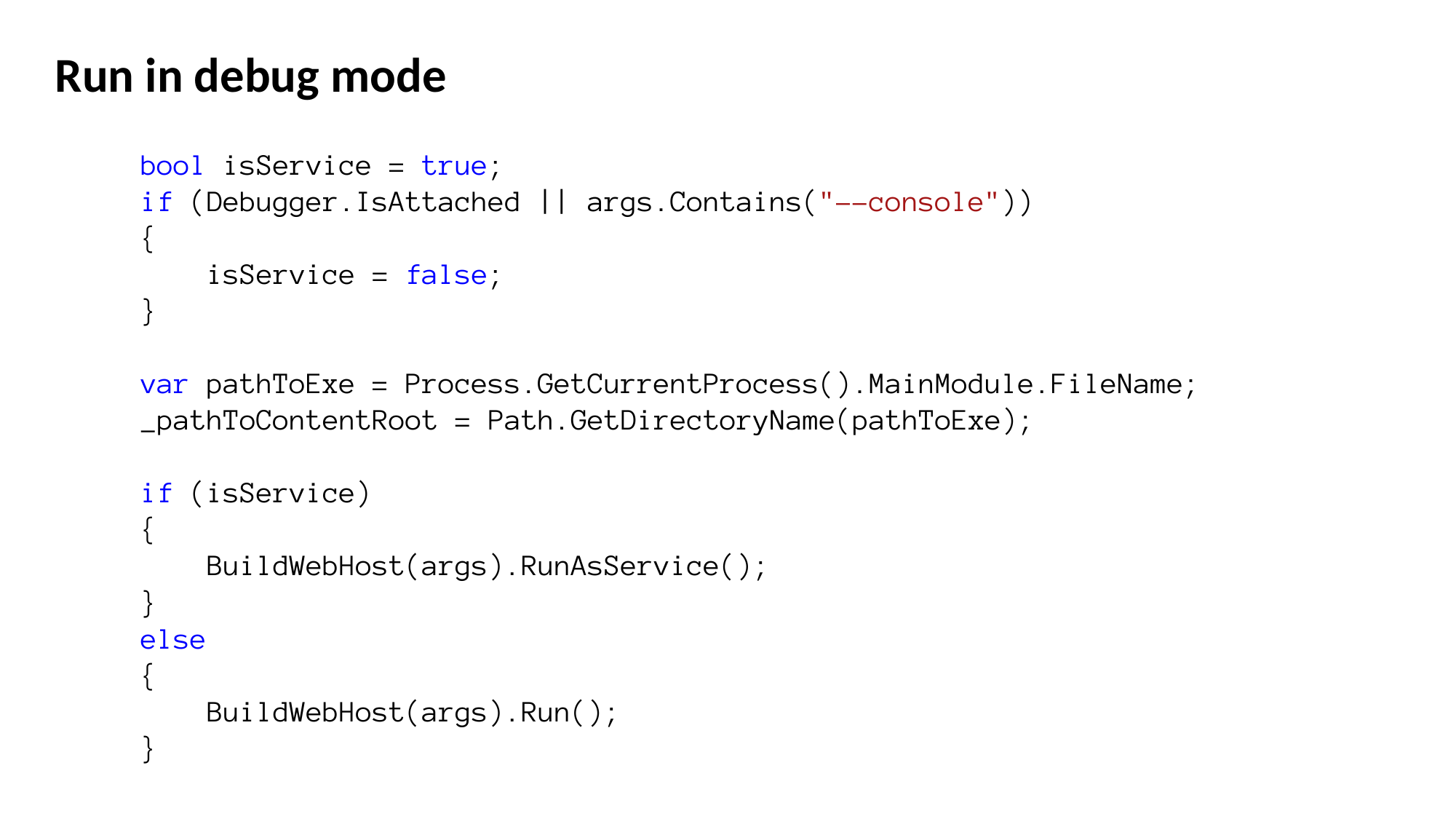

Run in debug mode
            bool isService = true;
            if (Debugger.IsAttached || args.Contains("--console"))
            {
                isService = false;
            }

            var pathToExe = Process.GetCurrentProcess().MainModule.FileName;
            _pathToContentRoot = Path.GetDirectoryName(pathToExe);

            if (isService)
            {
                BuildWebHost(args).RunAsService();
            }
            else
            {
                BuildWebHost(args).Run();
            }